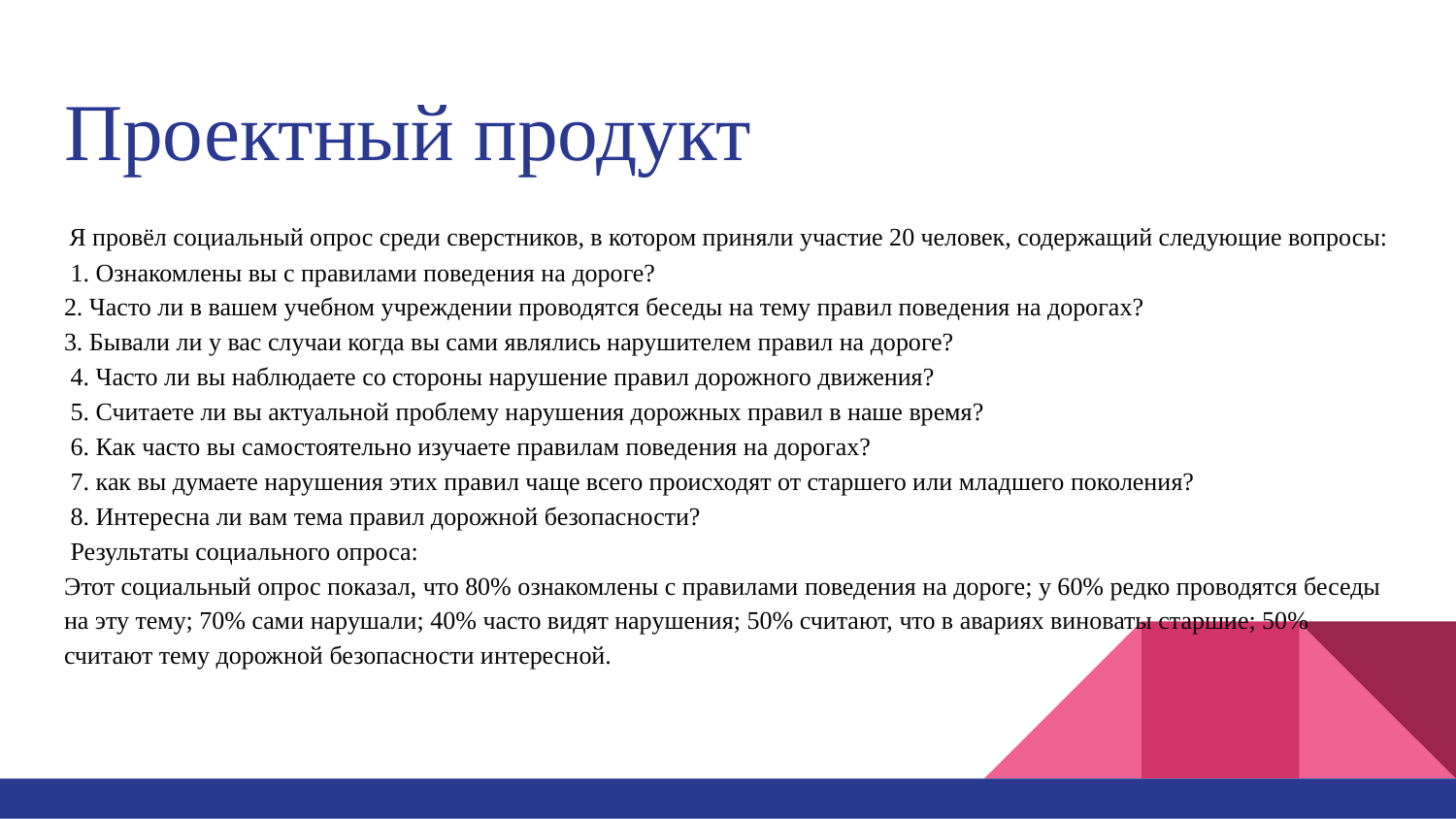

# Проектный продукт

 Я провёл социальный опрос среди сверстников, в котором приняли участие 20 человек, содержащий следующие вопросы:
 1. Ознакомлены вы с правилами поведения на дороге?
2. Часто ли в вашем учебном учреждении проводятся беседы на тему правил поведения на дорогах?
3. Бывали ли у вас случаи когда вы сами являлись нарушителем правил на дороге?
 4. Часто ли вы наблюдаете со стороны нарушение правил дорожного движения?
 5. Считаете ли вы актуальной проблему нарушения дорожных правил в наше время?
 6. Как часто вы самостоятельно изучаете правилам поведения на дорогах?
 7. как вы думаете нарушения этих правил чаще всего происходят от старшего или младшего поколения?
 8. Интересна ли вам тема правил дорожной безопасности?
 Результаты социального опроса:
Этот социальный опрос показал, что 80% ознакомлены с правилами поведения на дороге; у 60% редко проводятся беседы на эту тему; 70% сами нарушали; 40% часто видят нарушения; 50% считают, что в авариях виноваты старшие; 50% считают тему дорожной безопасности интересной.